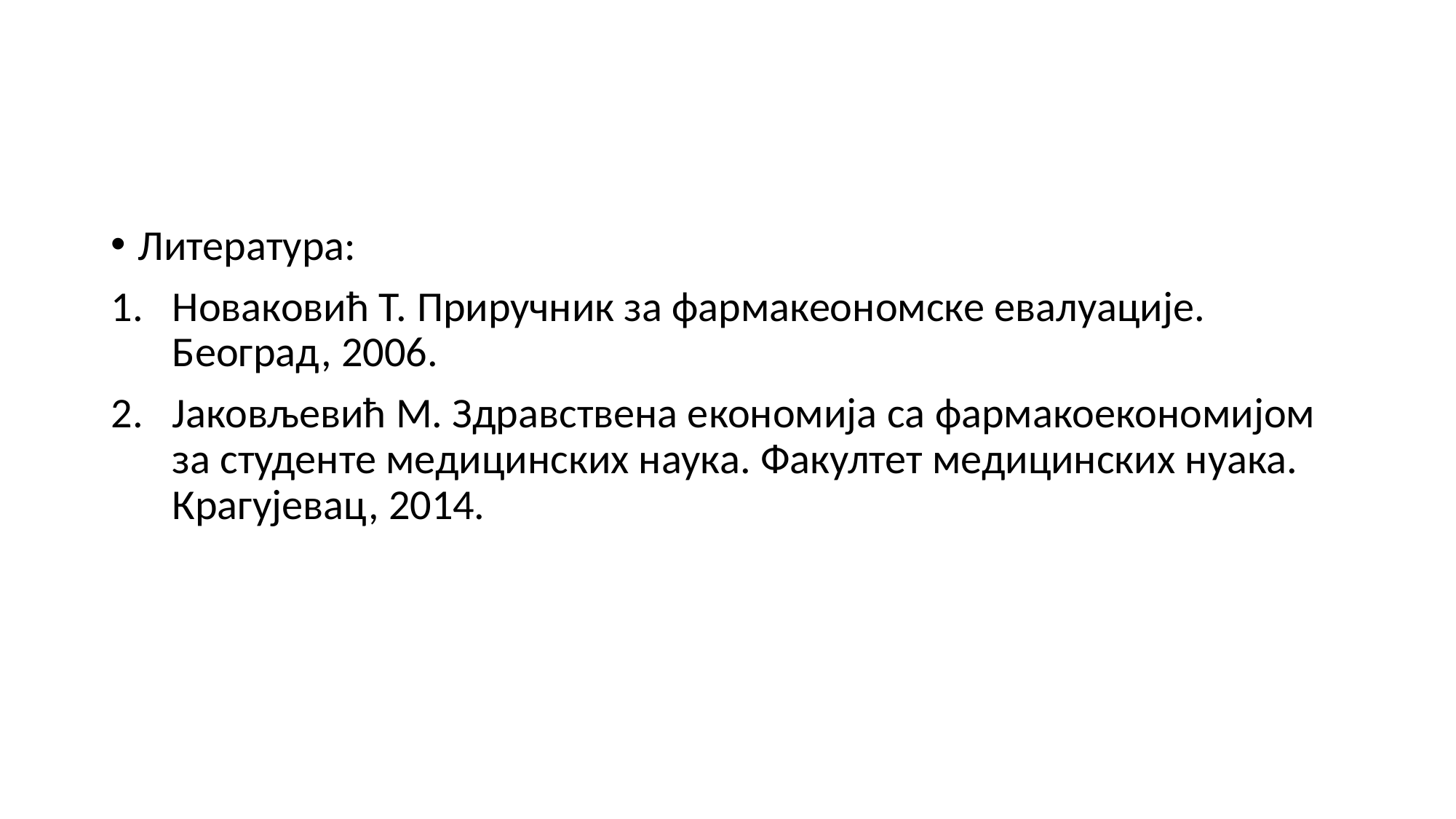

#
Литература:
Новаковић Т. Приручник за фармакеономске евалуације. Београд, 2006.
Јаковљевић М. Здравствена економија са фармакоекономијом за студенте медицинских наука. Факултет медицинских нуака. Крагујевац, 2014.